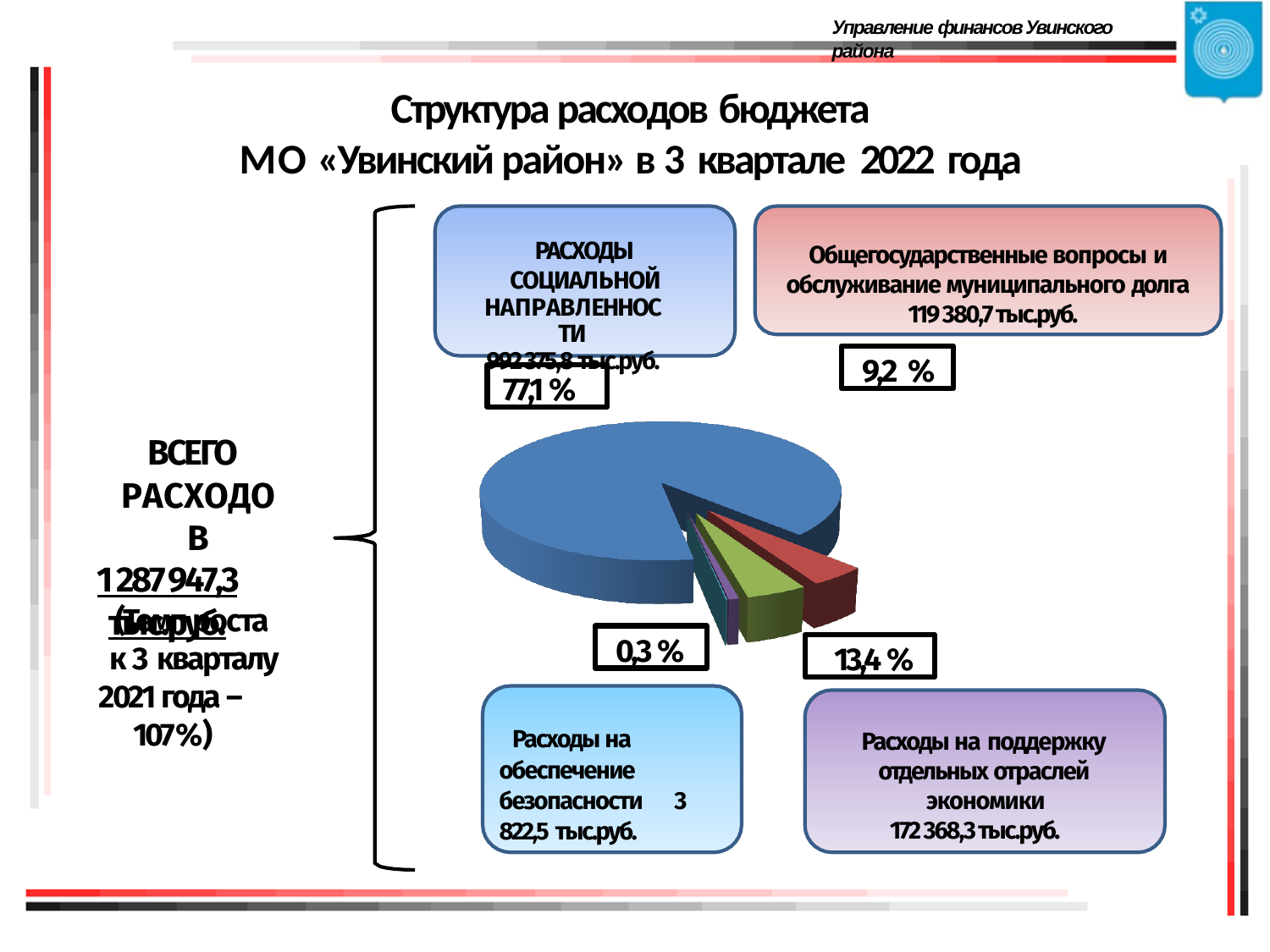

Управление финансов Увинского района

# Структура расходов бюджета
МО «Увинский район» в 3  квартале  2022  года

РАСХОДЫ  СОЦИАЛЬНОЙ
НАПРАВЛЕННОСТИ
992 375,8 тыс.руб.
Общегосударственные вопросы и
обслуживание муниципального долга
119 380,7 тыс.руб.
9,2  %
77,1 %

ВСЕГО  РАСХОДОВ
1 287 947,3 тыс.руб.
(Темп роста  к 3 кварталу
2021 года – 107%)
0,3 %
13,4 %

Расходы на  обеспечение  безопасности       3 822,5 тыс.руб.
Расходы на поддержку  отдельных отраслей  экономики
172 368,3 тыс.руб.